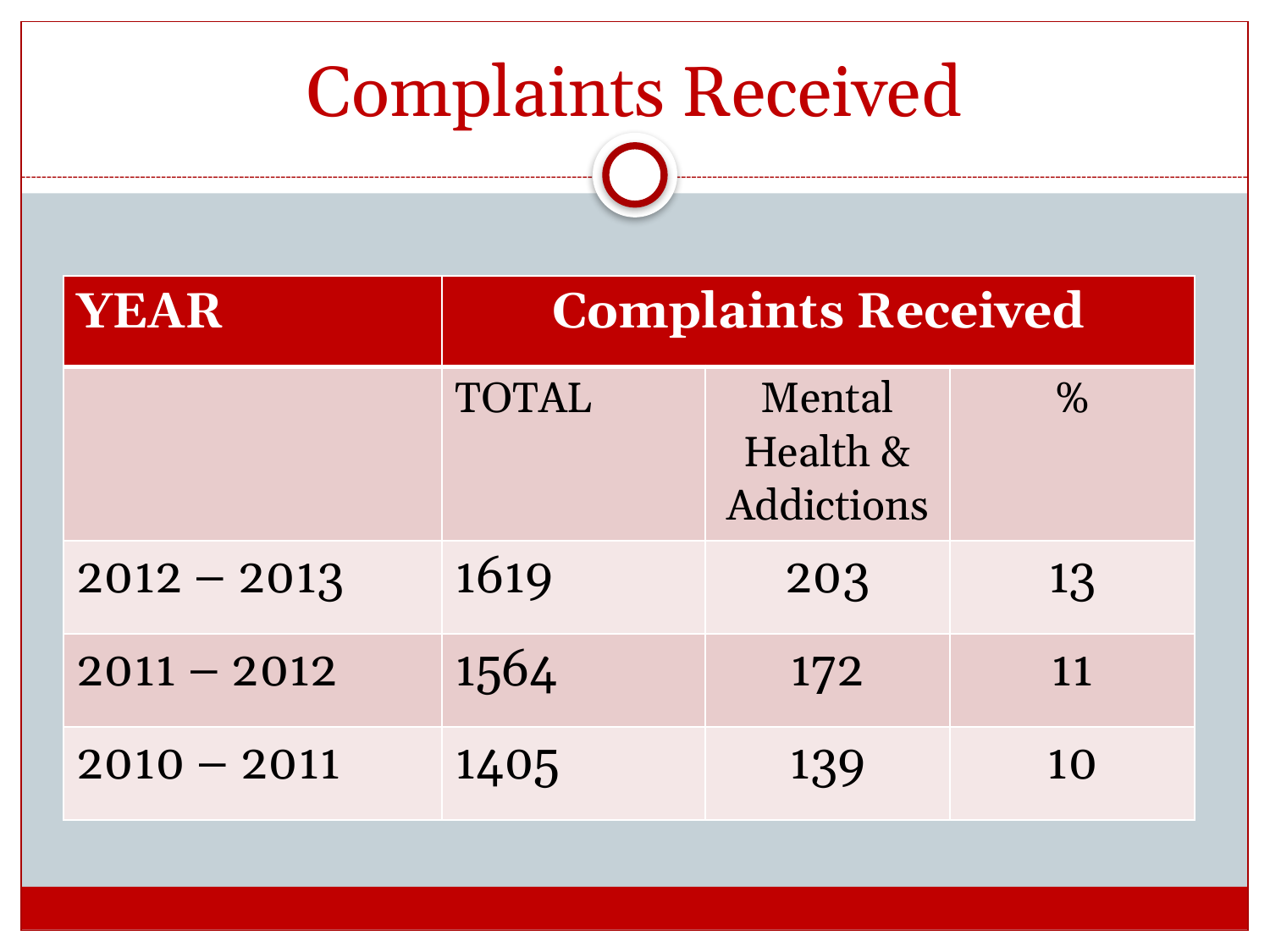

# Complaints Received
| YEAR | Complaints Received |  |  |
| --- | --- | --- | --- |
|  | TOTAL | Mental Health & Addictions | % |
| 2012 – 2013 | 1619 | 203 | 13 |
| 2011 – 2012 | 1564 | 172 | 11 |
| 2010 – 2011 | 1405 | 139 | 10 |